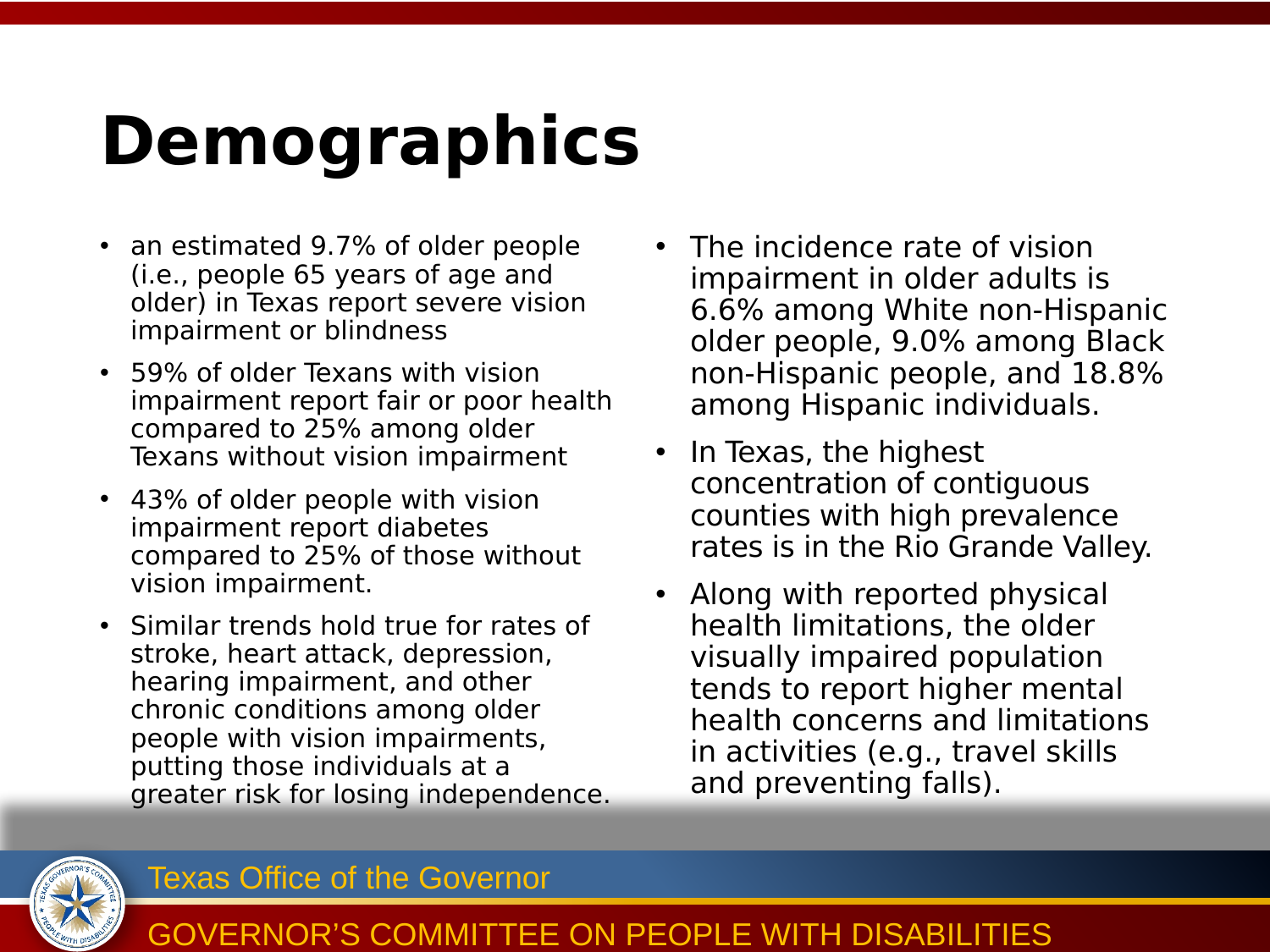

# Demographics
The incidence rate of vision impairment in older adults is 6.6% among White non-Hispanic older people, 9.0% among Black non-Hispanic people, and 18.8% among Hispanic individuals.
In Texas, the highest concentration of contiguous counties with high prevalence rates is in the Rio Grande Valley.
Along with reported physical health limitations, the older visually impaired population tends to report higher mental health concerns and limitations in activities (e.g., travel skills and preventing falls).
an estimated 9.7% of older people (i.e., people 65 years of age and older) in Texas report severe vision impairment or blindness
59% of older Texans with vision impairment report fair or poor health compared to 25% among older Texans without vision impairment
43% of older people with vision impairment report diabetes compared to 25% of those without vision impairment.
Similar trends hold true for rates of stroke, heart attack, depression, hearing impairment, and other chronic conditions among older people with vision impairments, putting those individuals at a greater risk for losing independence.